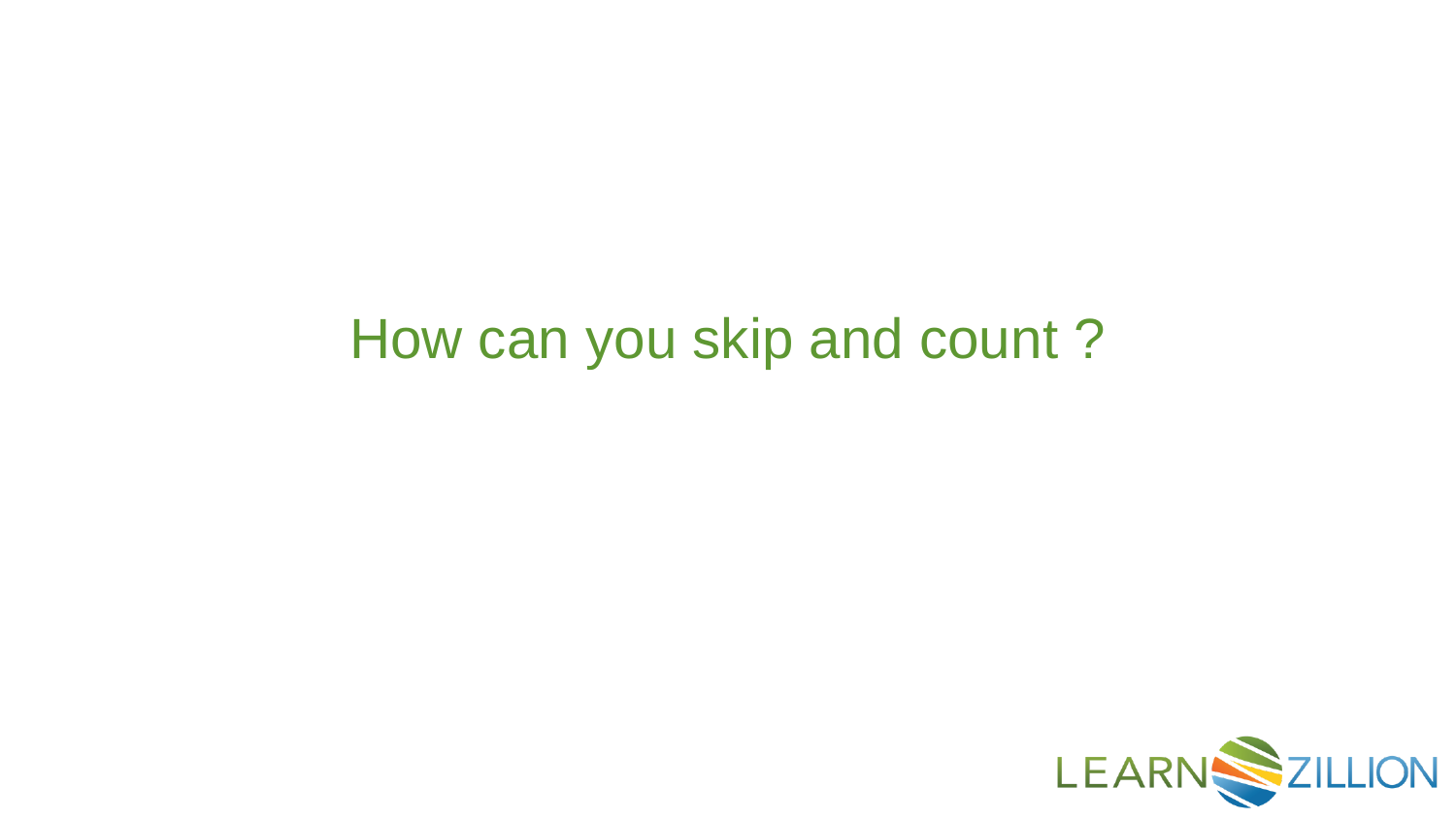

How can you skip and count ?